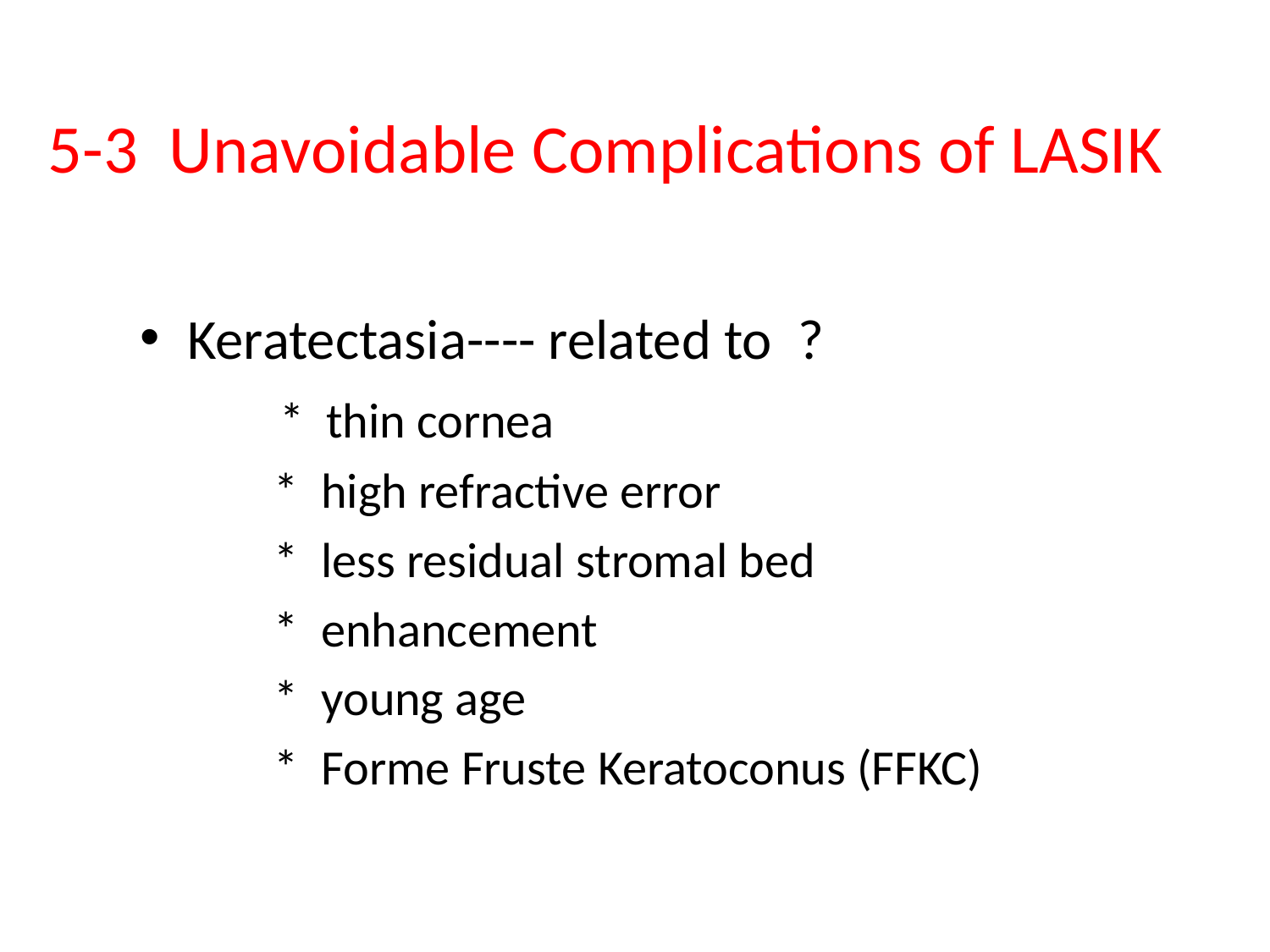

# 5-3  Unavoidable Complications of LASIK
Keratectasia---- related to  ?
           *  thin cornea
            *  high refractive error
            *  less residual stromal bed
            *  enhancement
            *  young age
            *  Forme Fruste Keratoconus (FFKC)